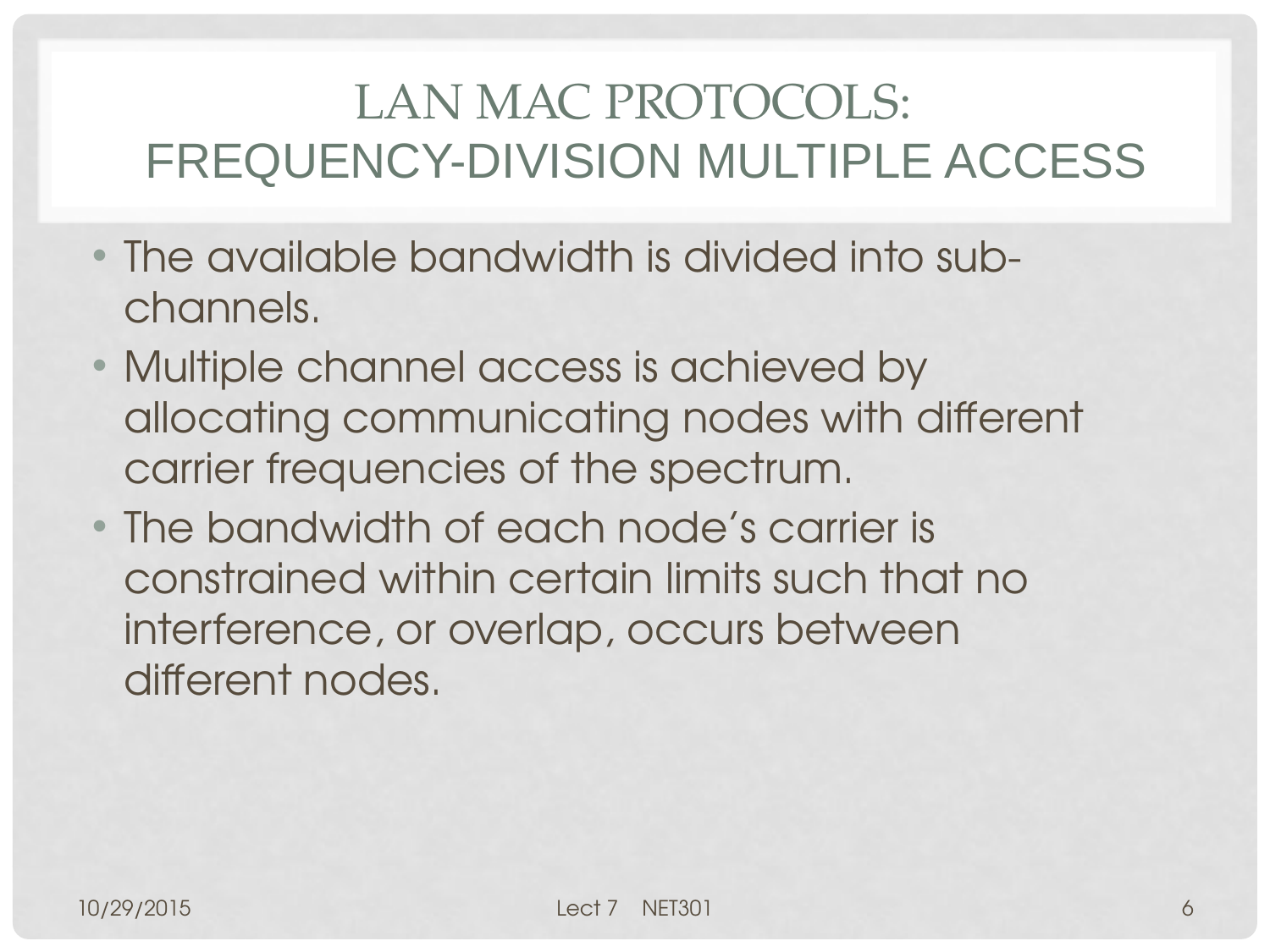

# LAN MAC protocols: Frequency-division Multiple Access
The available bandwidth is divided into sub-channels.
Multiple channel access is achieved by allocating communicating nodes with different carrier frequencies of the spectrum.
The bandwidth of each node’s carrier is constrained within certain limits such that no interference, or overlap, occurs between different nodes.
10/29/2015
Lect 7    NET301
6